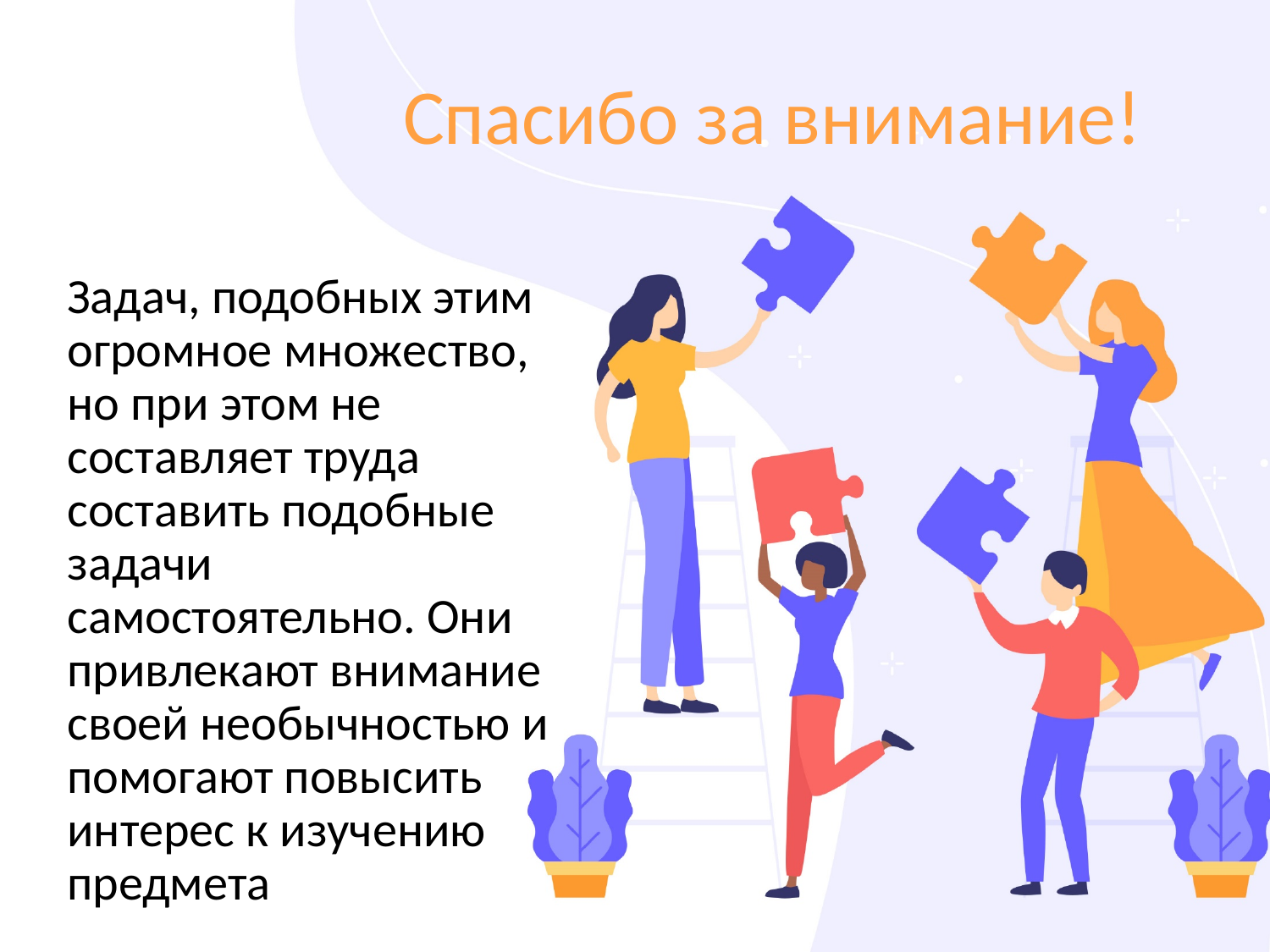

Спасибо за внимание!
# Задач, подобных этим огромное множество, но при этом не составляет труда составить подобные задачи самостоятельно. Они привлекают внимание своей необычностью и помогают повысить интерес к изучению предмета